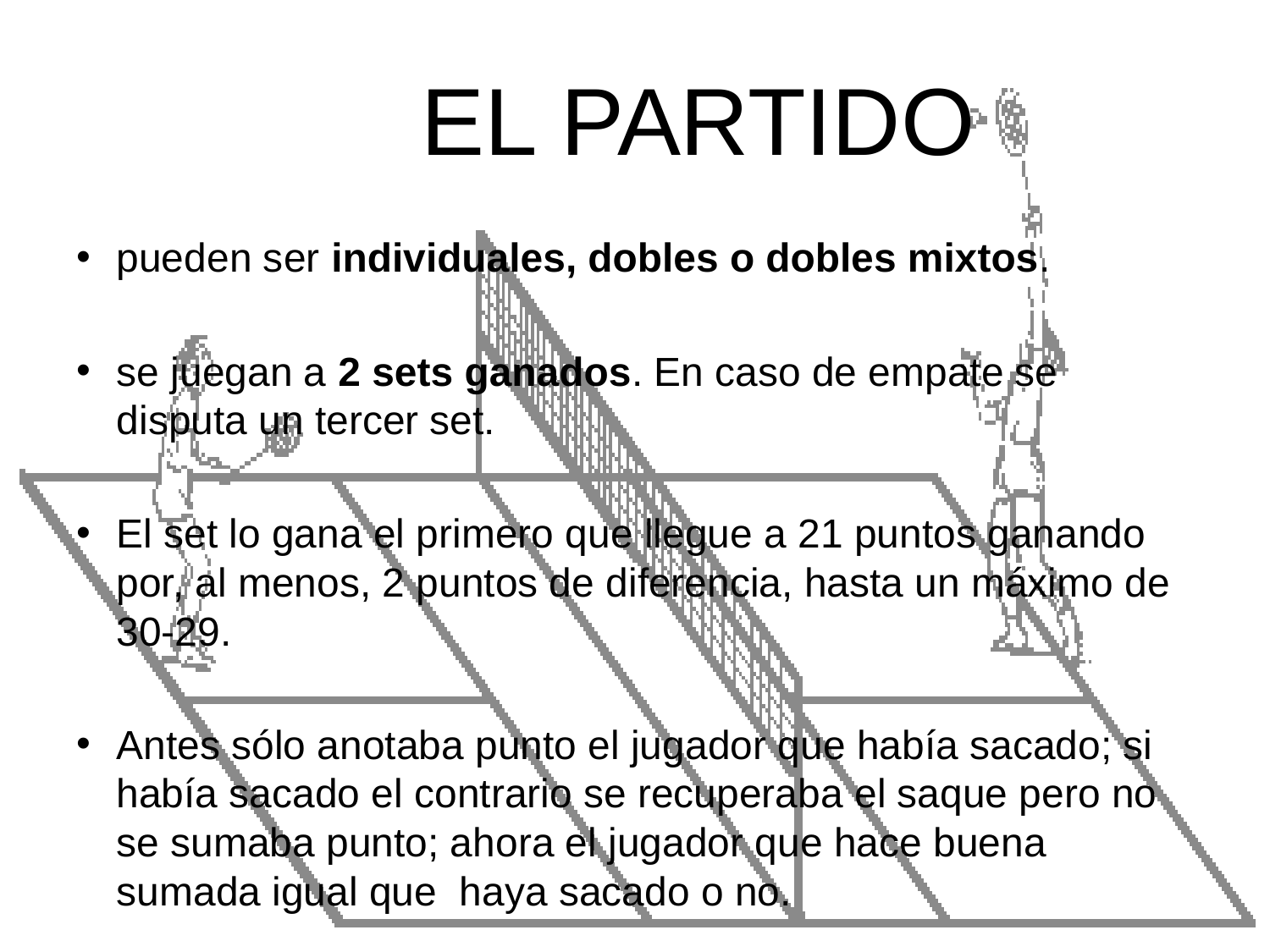

# EL PARTIDO

pueden ser individuales, dobles o dobles mixtos.

se juegan a 2 sets ganados. En caso de empate se disputa un tercer set.

El set lo gana el primero que llegue a 21 puntos ganando por, al menos, 2 puntos de diferencia, hasta un máximo de 30-29.

Antes sólo anotaba punto el jugador que había sacado; si había sacado el contrario se recuperaba el saque pero no se sumaba punto; ahora el jugador que hace buena sumada igual que  haya sacado o no.